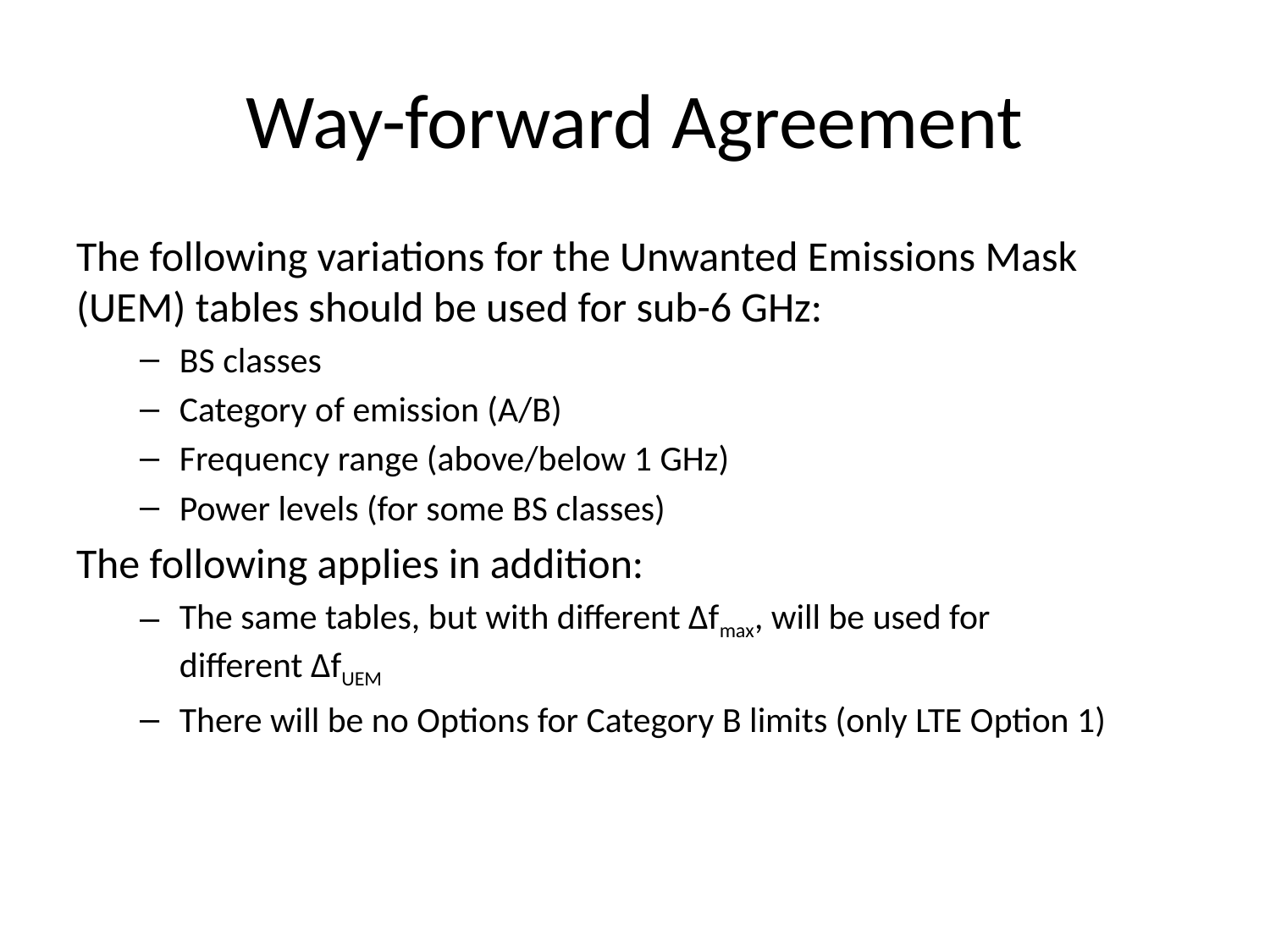

# Way-forward Agreement
The following variations for the Unwanted Emissions Mask (UEM) tables should be used for sub-6 GHz:
BS classes
Category of emission (A/B)
Frequency range (above/below 1 GHz)
Power levels (for some BS classes)
The following applies in addition:
The same tables, but with different Δfmax, will be used for
different ΔfUEM
There will be no Options for Category B limits (only LTE Option 1)